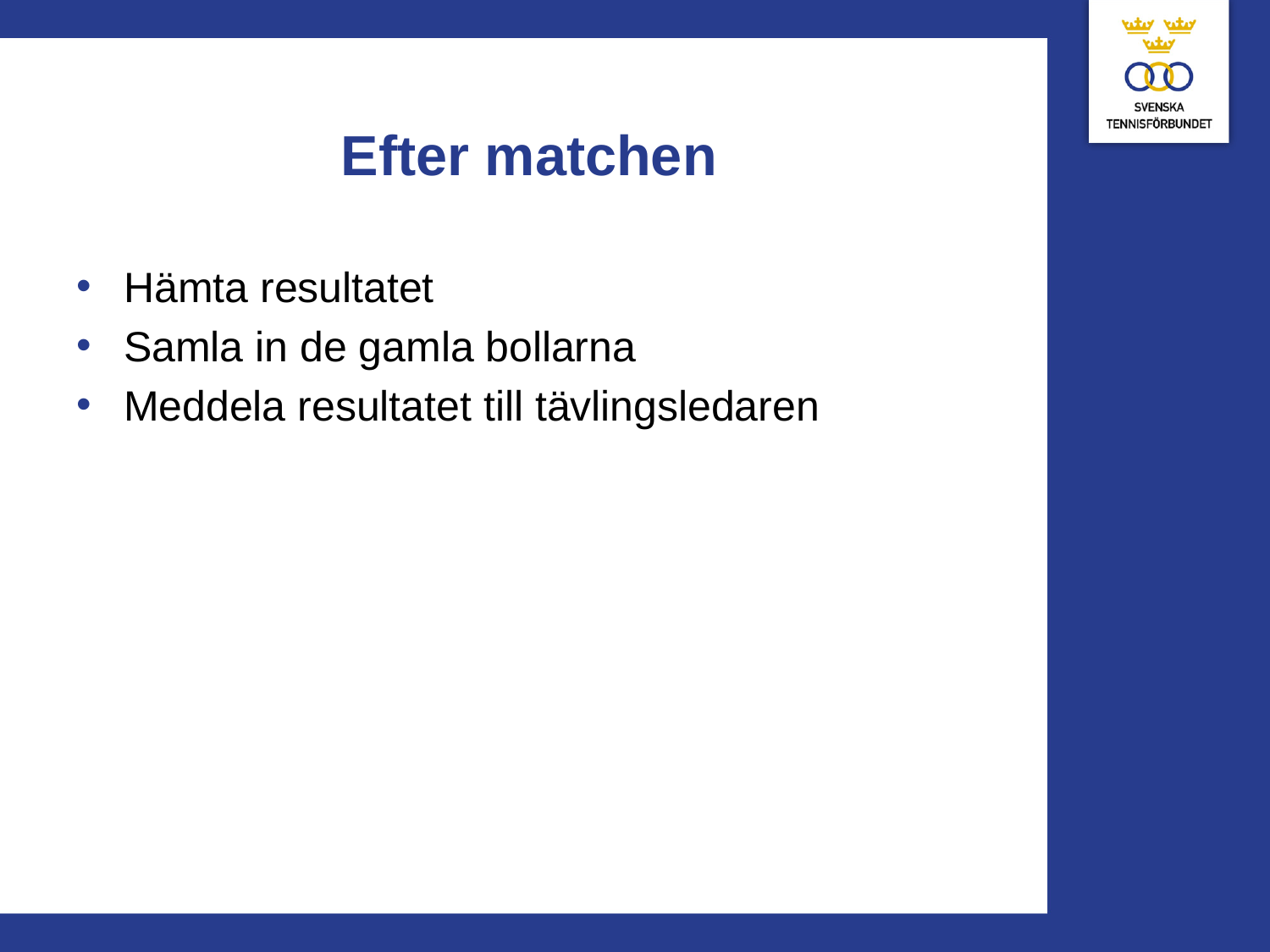

# Efter matchen
Hämta resultatet
Samla in de gamla bollarna
Meddela resultatet till tävlingsledaren